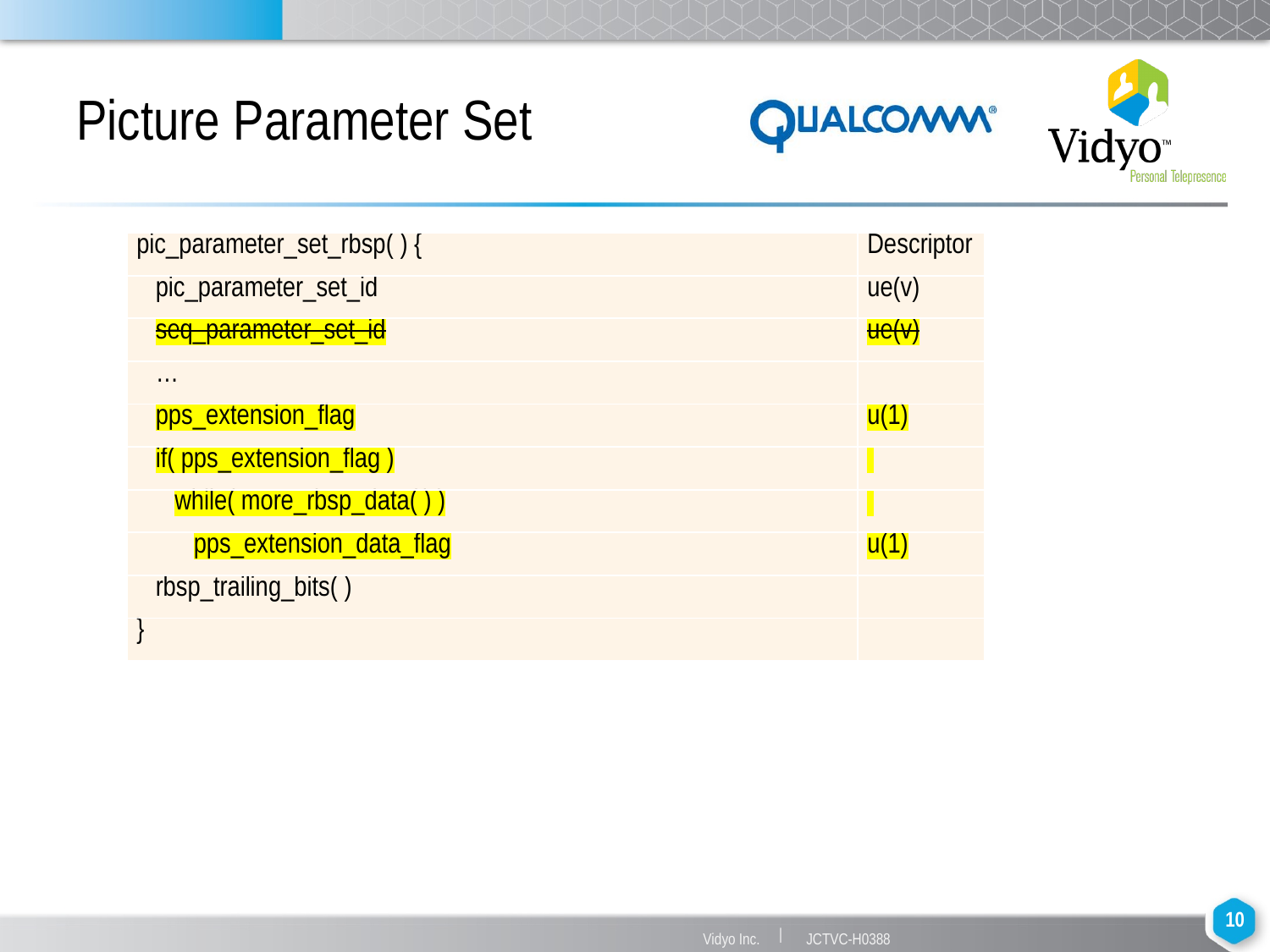

# Picture Parameter Set
| pic\_parameter\_set\_rbsp( ) { | Descriptor |
| --- | --- |
| pic\_parameter\_set\_id | ue(v) |
| seq\_parameter\_set\_id | ue(v) |
| … |  |
| pps\_extension\_flag | u(1) |
| if( pps\_extension\_flag ) |  |
| while( more\_rbsp\_data( ) ) |  |
| pps\_extension\_data\_flag | u(1) |
| rbsp\_trailing\_bits( ) |  |
| } |  |
10